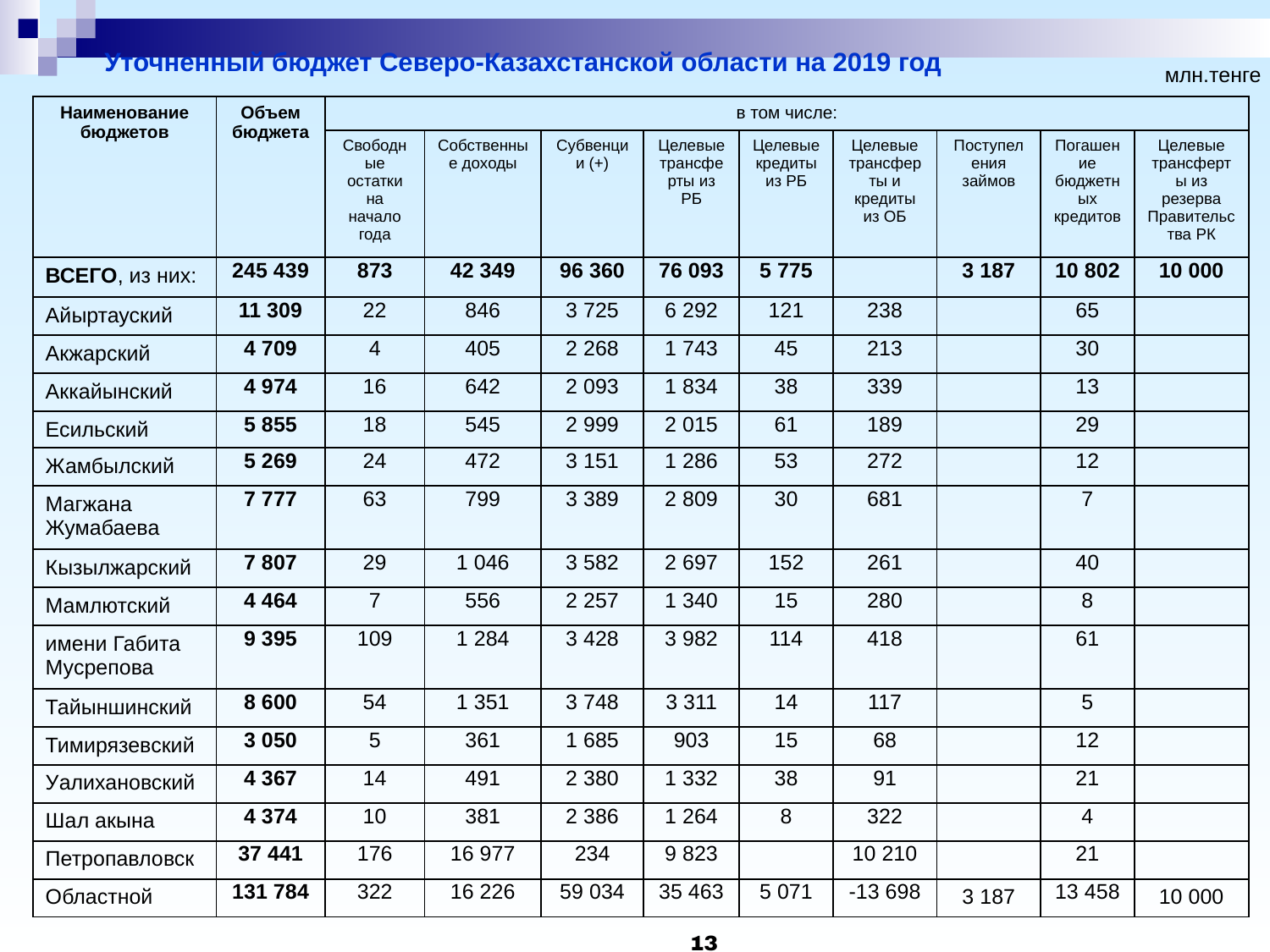

# Уточненный бюджет Северо-Казахстанской области на 2019 год
млн.тенге
| Наименование бюджетов | Объем бюджета | в том числе: |  |  |  |  |  |  |  |  |
| --- | --- | --- | --- | --- | --- | --- | --- | --- | --- | --- |
|  |  | Свободные остатки на начало года | Собственные доходы | Субвенции (+) | Целевые трансферты из РБ | Целевые кредиты из РБ | Целевые трансферты и кредиты из ОБ | Поступеления займов | Погашение бюджетных кредитов | Целевые трансферты из резерва Правительства РК |
| ВСЕГО, из них: | 245 439 | 873 | 42 349 | 96 360 | 76 093 | 5 775 |  | 3 187 | 10 802 | 10 000 |
| Айыртауский | 11 309 | 22 | 846 | 3 725 | 6 292 | 121 | 238 |  | 65 |  |
| Акжарский | 4 709 | 4 | 405 | 2 268 | 1 743 | 45 | 213 |  | 30 |  |
| Аккайынский | 4 974 | 16 | 642 | 2 093 | 1 834 | 38 | 339 |  | 13 |  |
| Есильский | 5 855 | 18 | 545 | 2 999 | 2 015 | 61 | 189 |  | 29 |  |
| Жамбылский | 5 269 | 24 | 472 | 3 151 | 1 286 | 53 | 272 |  | 12 |  |
| Магжана Жумабаева | 7 777 | 63 | 799 | 3 389 | 2 809 | 30 | 681 |  | 7 |  |
| Кызылжарский | 7 807 | 29 | 1 046 | 3 582 | 2 697 | 152 | 261 |  | 40 |  |
| Мамлютский | 4 464 | 7 | 556 | 2 257 | 1 340 | 15 | 280 |  | 8 |  |
| имени Габита Мусрепова | 9 395 | 109 | 1 284 | 3 428 | 3 982 | 114 | 418 |  | 61 |  |
| Тайыншинский | 8 600 | 54 | 1 351 | 3 748 | 3 311 | 14 | 117 |  | 5 |  |
| Тимирязевский | 3 050 | 5 | 361 | 1 685 | 903 | 15 | 68 |  | 12 |  |
| Уалихановский | 4 367 | 14 | 491 | 2 380 | 1 332 | 38 | 91 |  | 21 |  |
| Шал акына | 4 374 | 10 | 381 | 2 386 | 1 264 | 8 | 322 |  | 4 |  |
| Петропавловск | 37 441 | 176 | 16 977 | 234 | 9 823 |  | 10 210 |  | 21 |  |
| Областной | 131 784 | 322 | 16 226 | 59 034 | 35 463 | 5 071 | -13 698 | 3 187 | 13 458 | 10 000 |
13